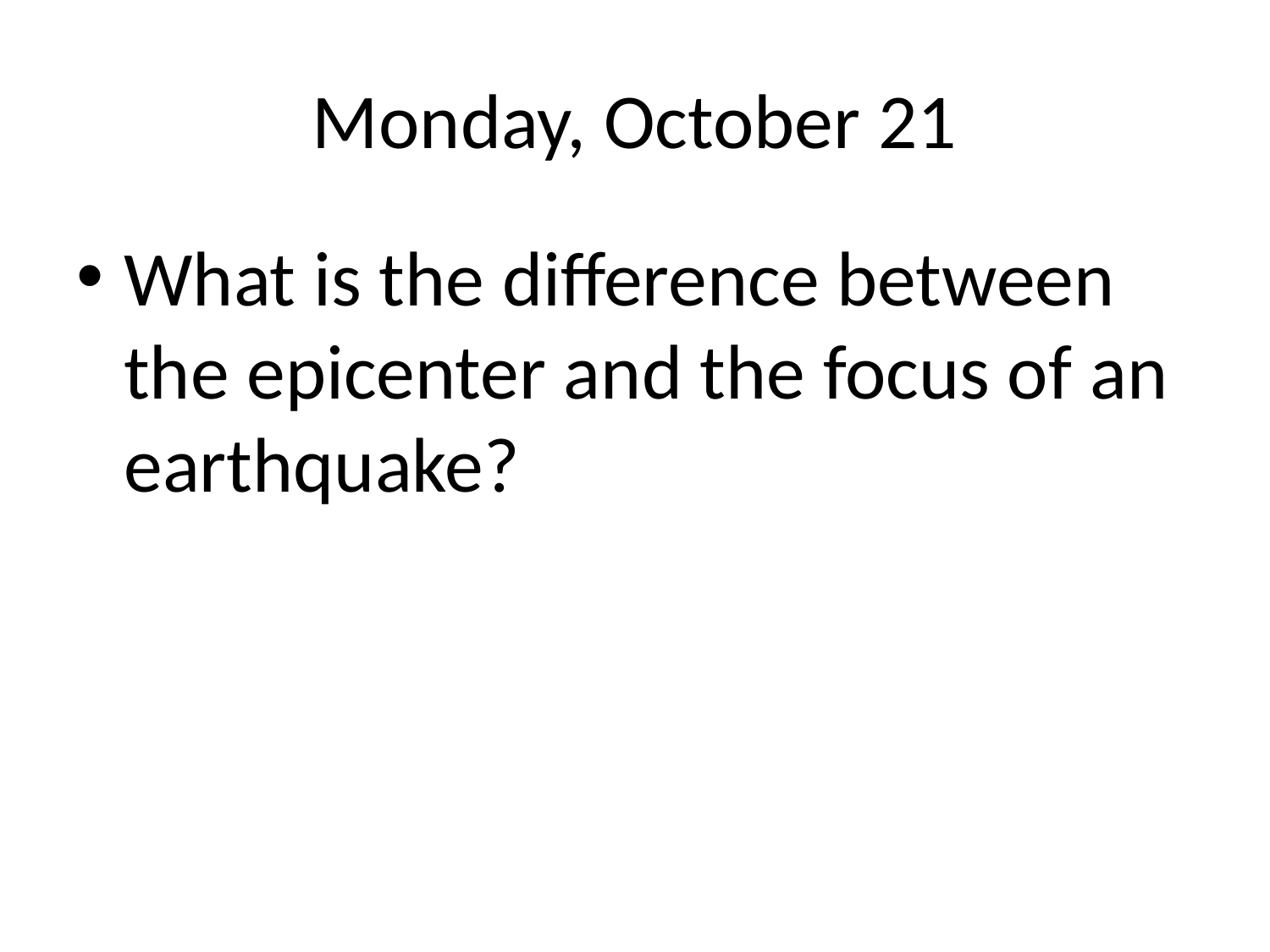

# Monday, October 21
What is the difference between the epicenter and the focus of an earthquake?